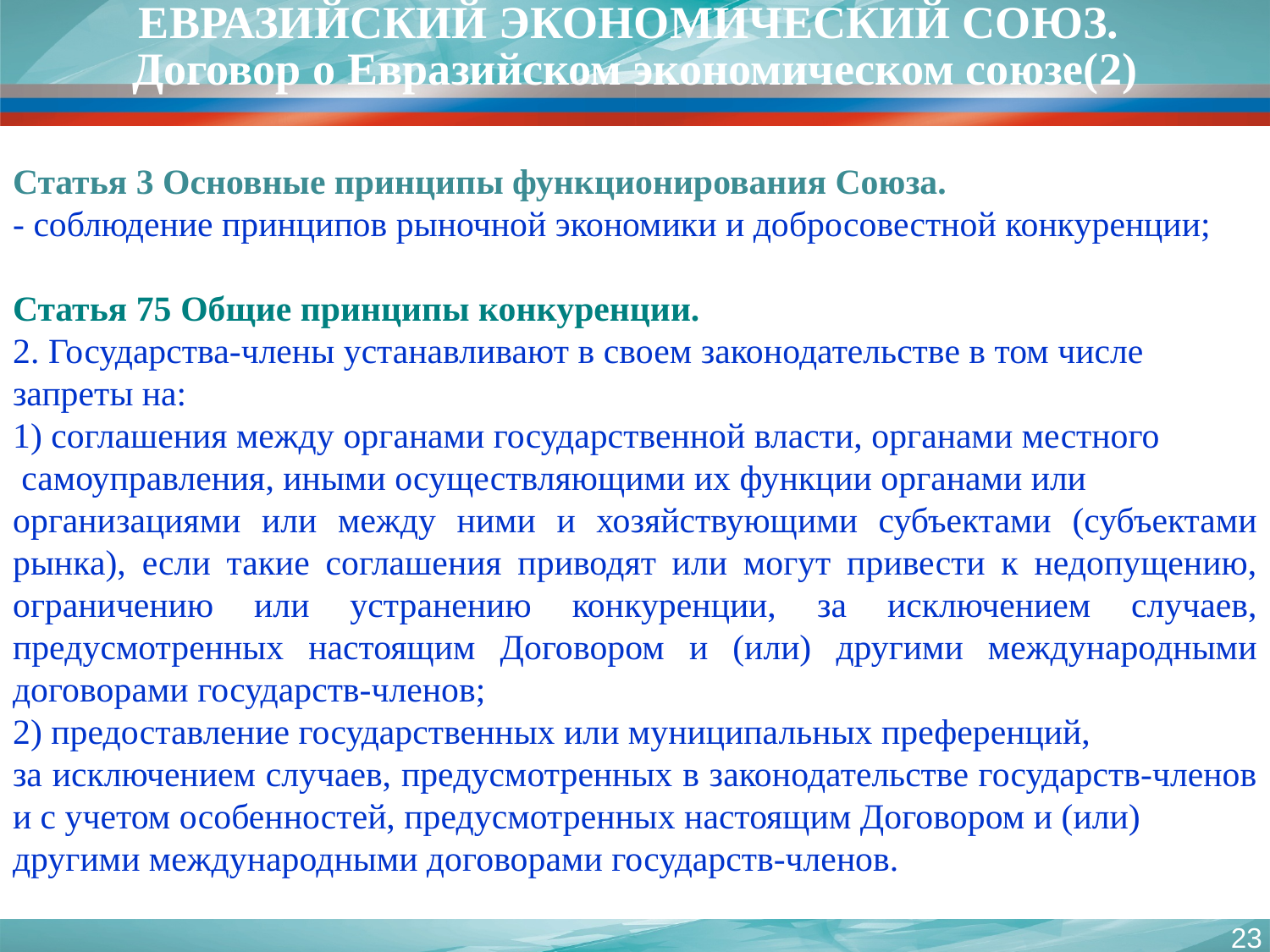

ЕВРАЗИЙСКИЙ ЭКОНОМИЧЕСКИЙ СОЮЗ.
Договор о Евразийском экономическом союзе(2)

Статья 3 Основные принципы функционирования Союза.
- соблюдение принципов рыночной экономики и добросовестной конкуренции;

Статья 75 Общие принципы конкуренции.
2. Государства-члены устанавливают в своем законодательстве в том числе
запреты на:
1) соглашения между органами государственной власти, органами местного
 самоуправления, иными осуществляющими их функции органами или
организациями или между ними и хозяйствующими субъектами (субъектами рынка), если такие соглашения приводят или могут привести к недопущению, ограничению или устранению конкуренции, за исключением случаев, предусмотренных настоящим Договором и (или) другими международными договорами государств-членов;
2) предоставление государственных или муниципальных преференций,
за исключением случаев, предусмотренных в законодательстве государств-членов и с учетом особенностей, предусмотренных настоящим Договором и (или)
другими международными договорами государств-членов.

23